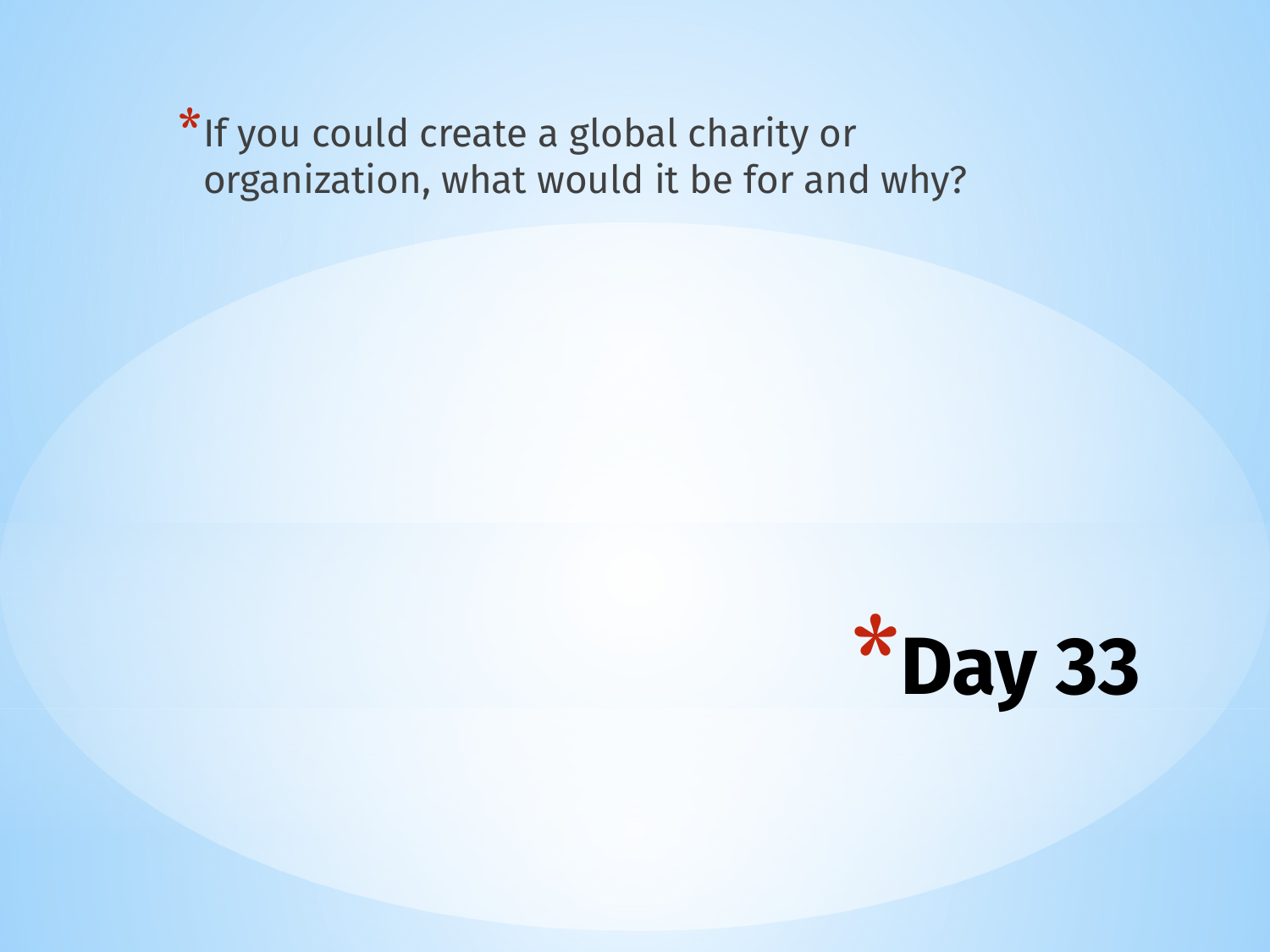

If you could create a global charity or organization, what would it be for and why?
# Day 33